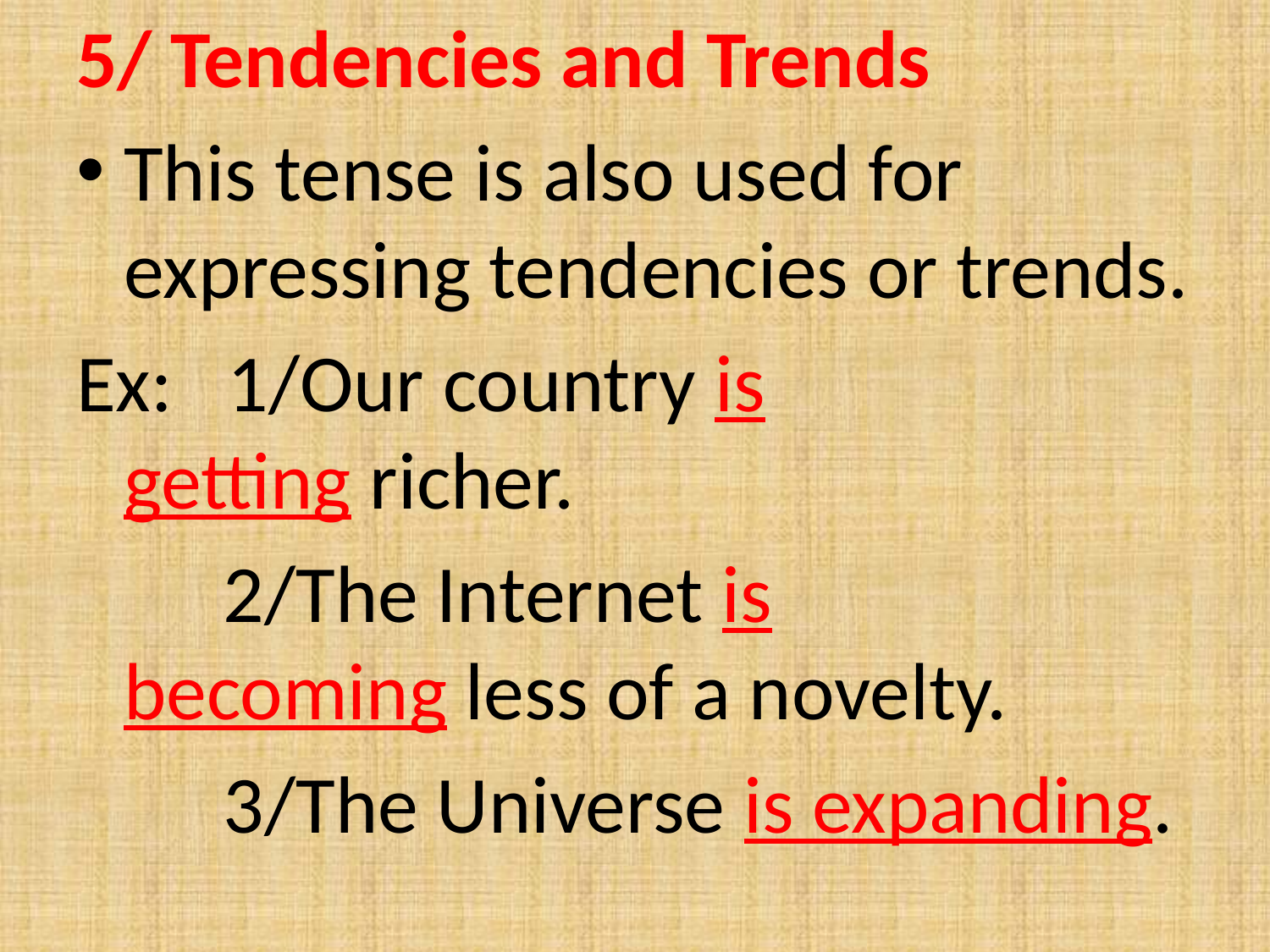

5/ Tendencies and Trends
This tense is also used for expressing tendencies or trends.
Ex:   1/Our country is getting richer.
        2/The Internet is becoming less of a novelty.
        3/The Universe is expanding.